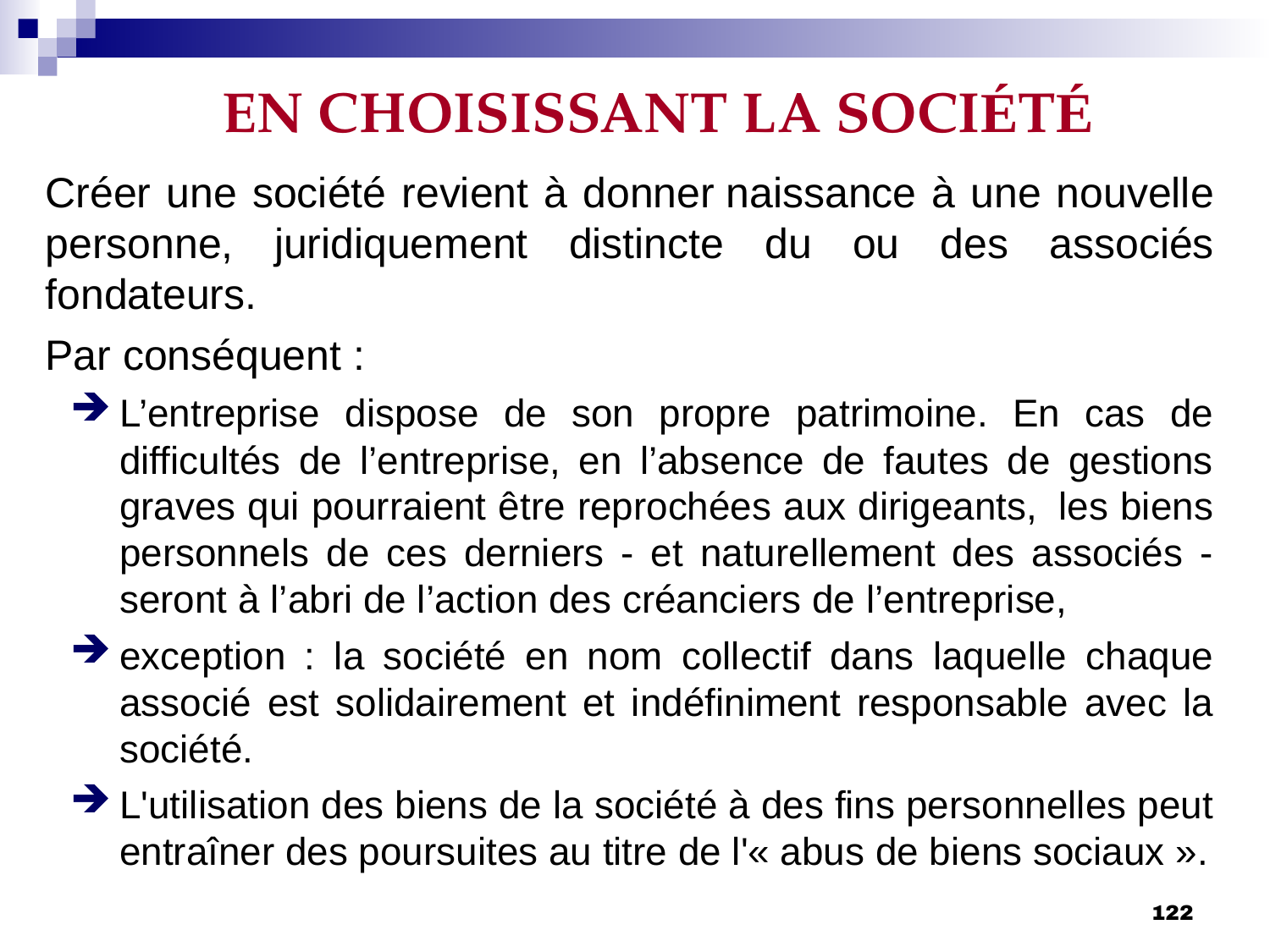

# EN CHOISISSANT LA SOCIÉTÉ
Créer une société revient à donner naissance à une nouvelle personne, juridiquement distincte du ou des associés fondateurs.
Par conséquent :
L’entreprise dispose de son propre patrimoine. En cas de difficultés de l’entreprise, en l’absence de fautes de gestions graves qui pourraient être reprochées aux dirigeants,  les biens personnels de ces derniers - et naturellement des associés - seront à l’abri de l’action des créanciers de l’entreprise,
exception : la société en nom collectif dans laquelle chaque associé est solidairement et indéfiniment responsable avec la société.
L'utilisation des biens de la société à des fins personnelles peut entraîner des poursuites au titre de l'« abus de biens sociaux ».
122